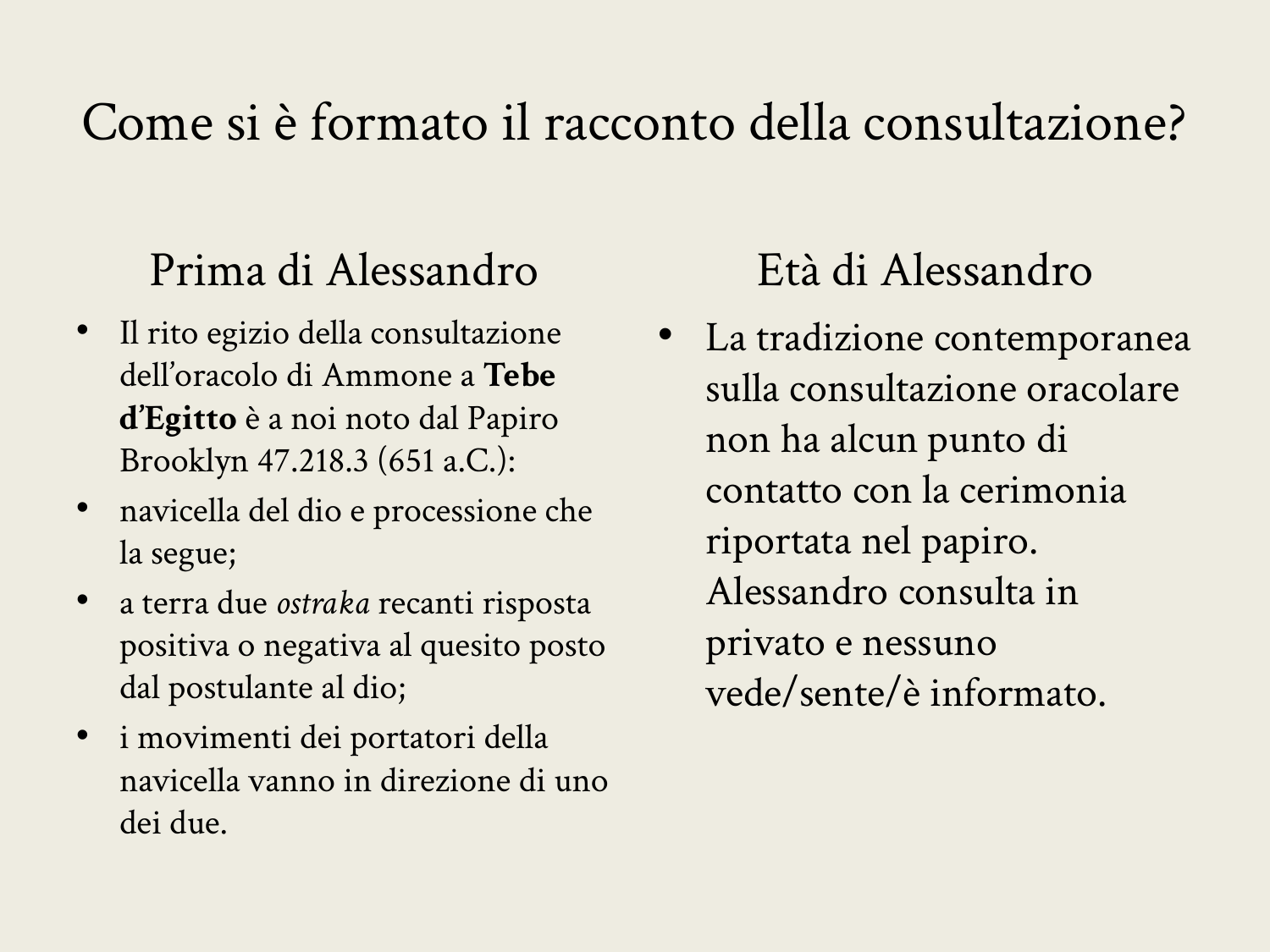

# Come si è formato il racconto della consultazione?
Prima di Alessandro
Età di Alessandro
Il rito egizio della consultazione dell’oracolo di Ammone a Tebe d’Egitto è a noi noto dal Papiro Brooklyn 47.218.3 (651 a.C.):
navicella del dio e processione che la segue;
a terra due ostraka recanti risposta positiva o negativa al quesito posto dal postulante al dio;
i movimenti dei portatori della navicella vanno in direzione di uno dei due.
La tradizione contemporanea sulla consultazione oracolare non ha alcun punto di contatto con la cerimonia riportata nel papiro. Alessandro consulta in privato e nessuno vede/sente/è informato.